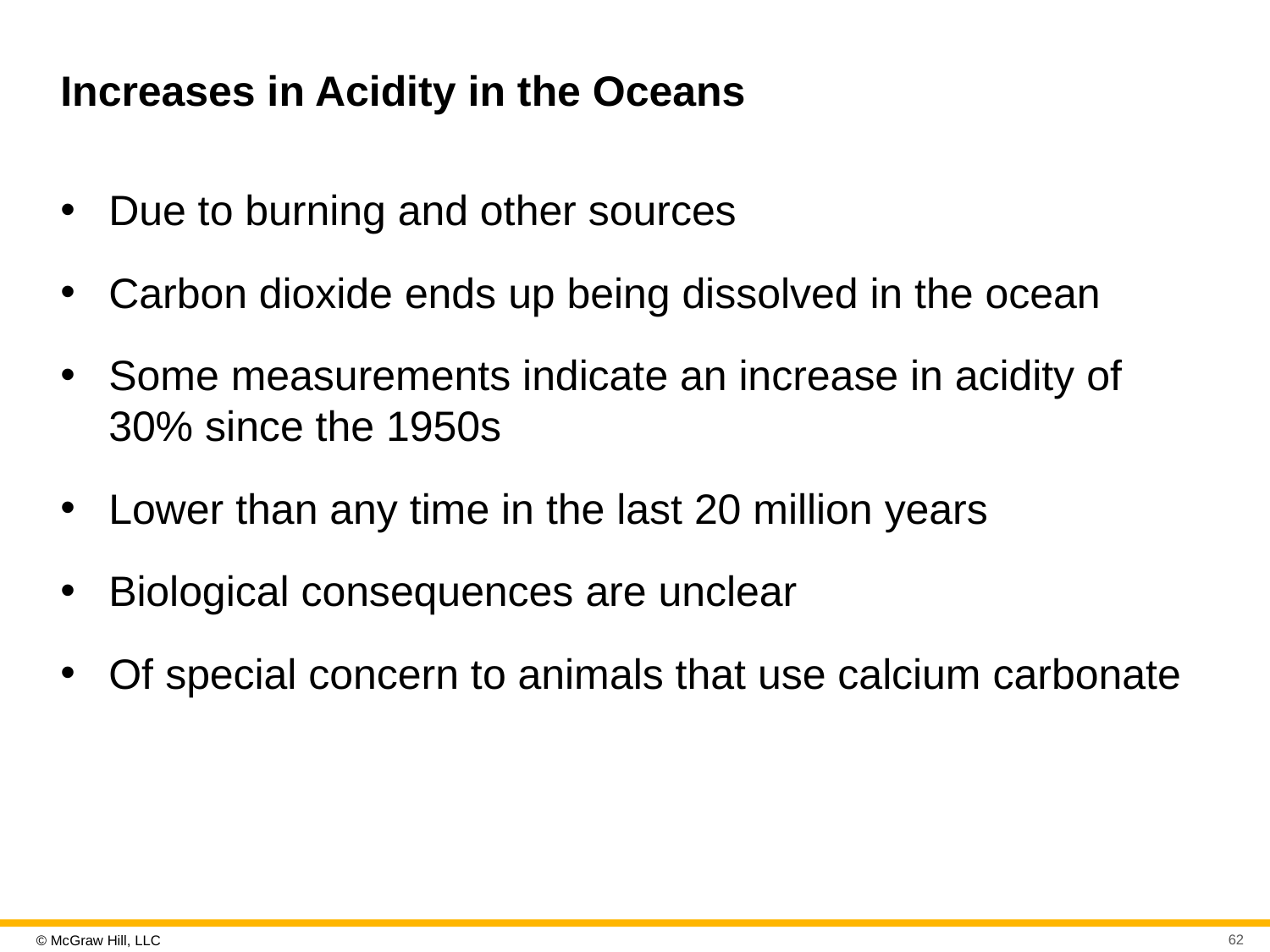

# Increases in Acidity in the Oceans
Due to burning and other sources
Carbon dioxide ends up being dissolved in the ocean
Some measurements indicate an increase in acidity of 30% since the 1950s
Lower than any time in the last 20 million years
Biological consequences are unclear
Of special concern to animals that use calcium carbonate
62